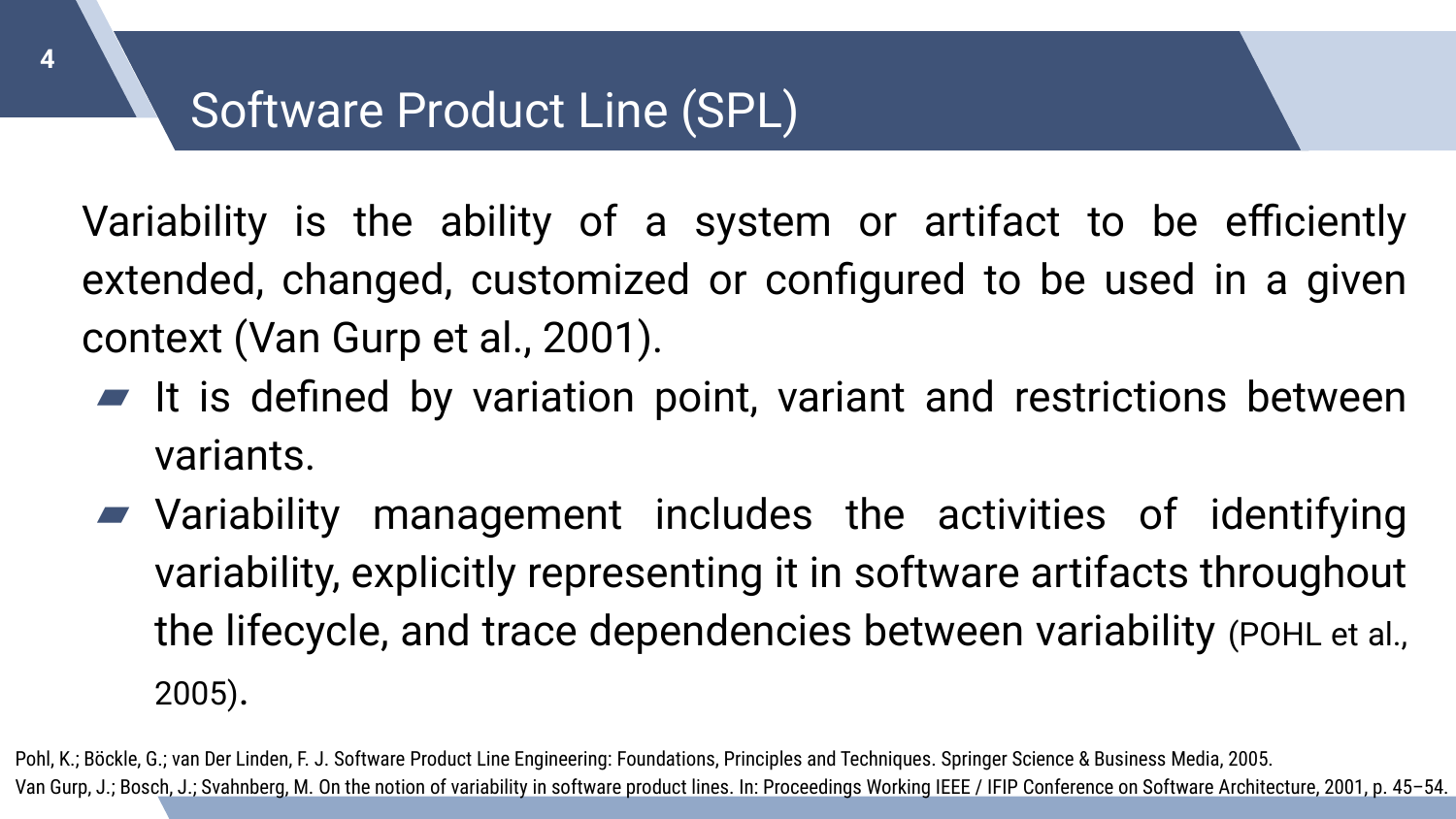

4
# Software Product Line (SPL)
Variability is the ability of a system or artifact to be efficiently extended, changed, customized or configured to be used in a given context (Van Gurp et al., 2001).
It is defined by variation point, variant and restrictions between variants.
Variability management includes the activities of identifying variability, explicitly representing it in software artifacts throughout the lifecycle, and trace dependencies between variability (POHL et al., 2005).

Pohl, K.; Böckle, G.; van Der Linden, F. J. Software Product Line Engineering: Foundations, Principles and Techniques. Springer Science & Business Media, 2005.
Van Gurp, J.; Bosch, J.; Svahnberg, M. On the notion of variability in software product lines. In: Proceedings Working IEEE / IFIP Conference on Software Architecture, 2001, p. 45–54.